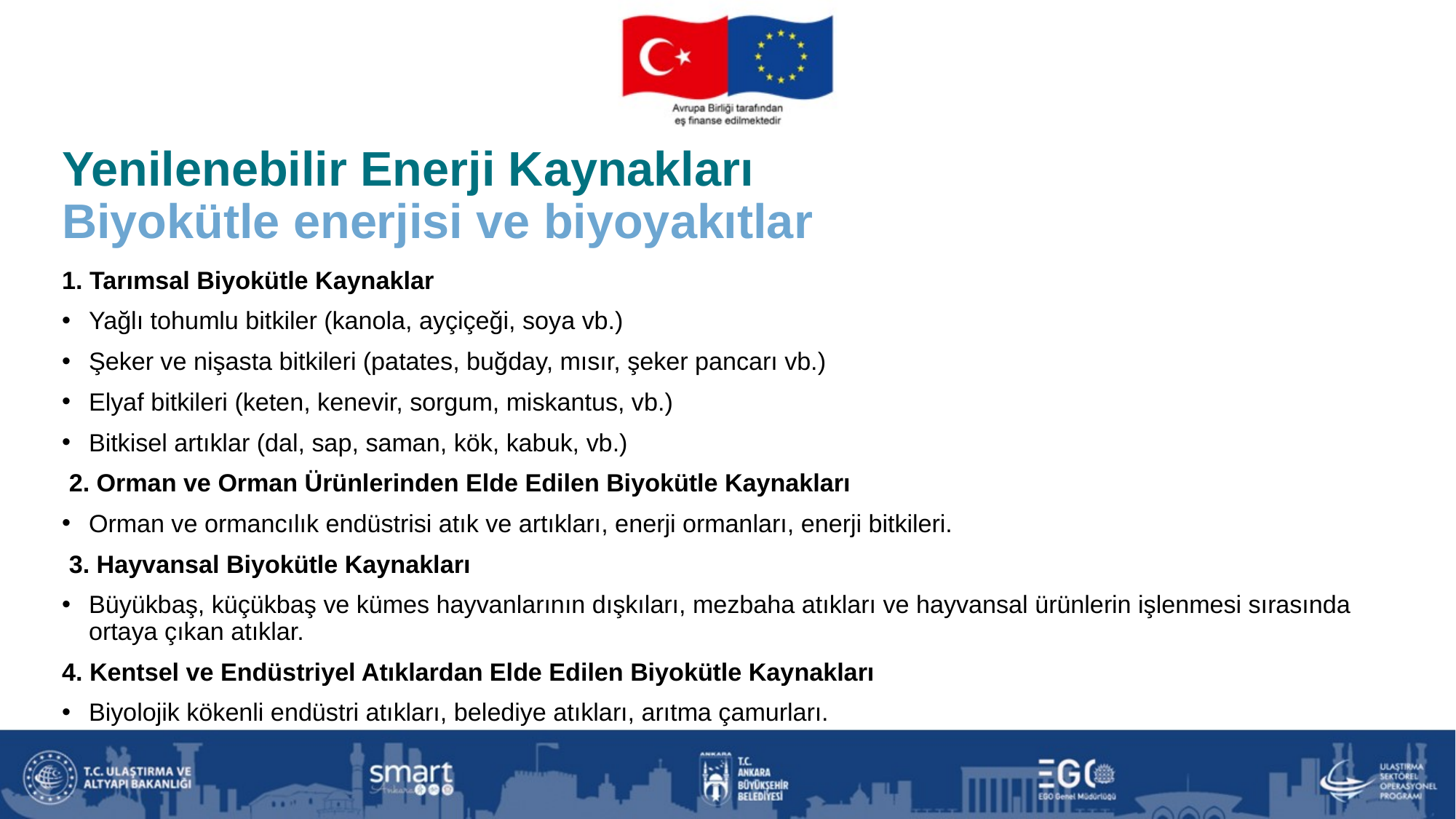

Yenilenebilir Enerji Kaynakları
Biyokütle enerjisi ve biyoyakıtlar

1. Tarımsal Biyokütle Kaynaklar
Yağlı tohumlu bitkiler (kanola, ayçiçeği, soya vb.)
Şeker ve nişasta bitkileri (patates, buğday, mısır, şeker pancarı vb.)
Elyaf bitkileri (keten, kenevir, sorgum, miskantus, vb.)
Bitkisel artıklar (dal, sap, saman, kök, kabuk, vb.)
 2. Orman ve Orman Ürünlerinden Elde Edilen Biyokütle Kaynakları
Orman ve ormancılık endüstrisi atık ve artıkları, enerji ormanları, enerji bitkileri.
 3. Hayvansal Biyokütle Kaynakları
Büyükbaş, küçükbaş ve kümes hayvanlarının dışkıları, mezbaha atıkları ve hayvansal ürünlerin işlenmesi sırasında ortaya çıkan atıklar.
4. Kentsel ve Endüstriyel Atıklardan Elde Edilen Biyokütle Kaynakları
Biyolojik kökenli endüstri atıkları, belediye atıkları, arıtma çamurları.